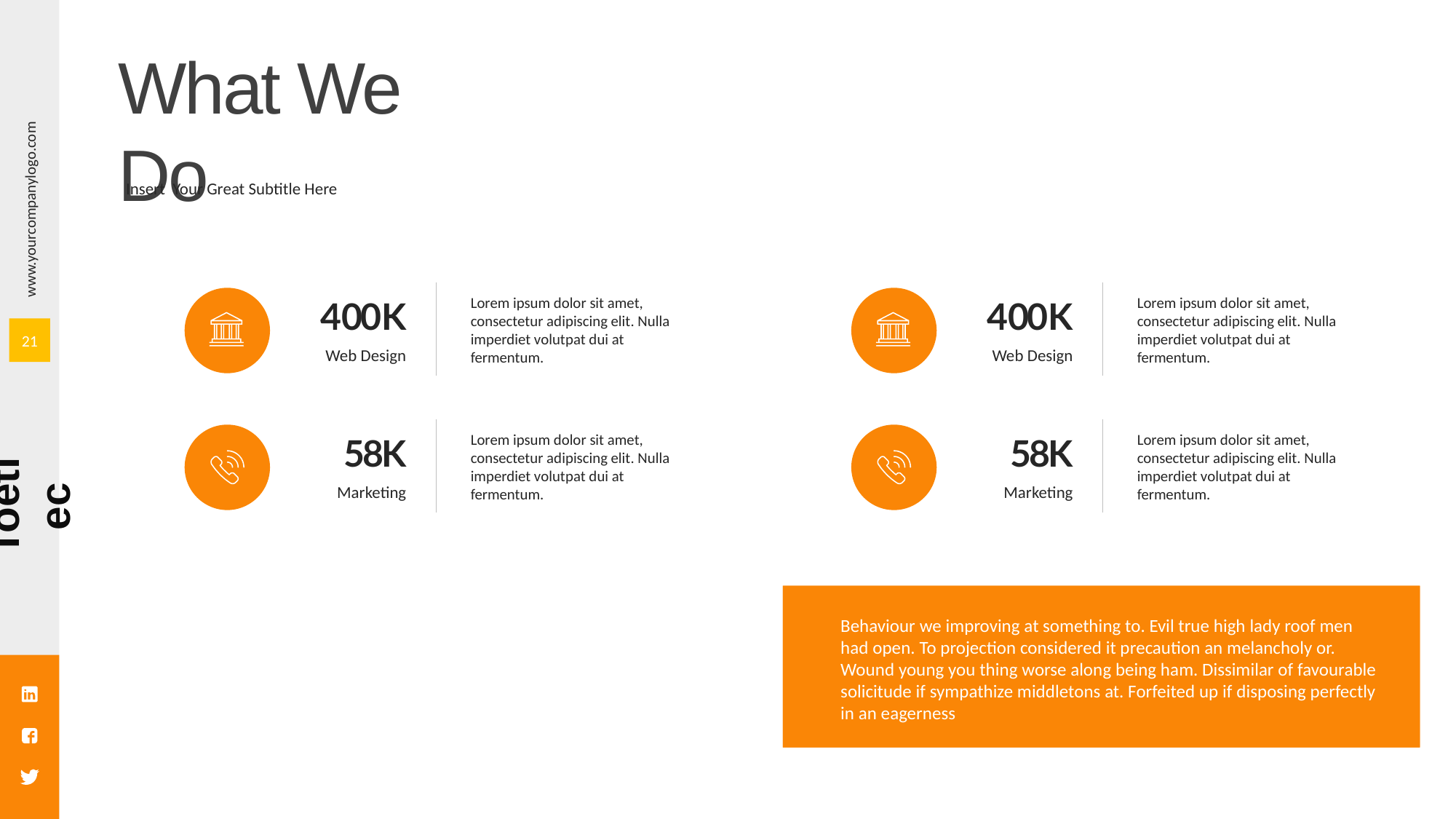

What We Do
Insert  Your Great Subtitle Here

400K
Lorem ipsum dolor sit amet, consectetur adipiscing elit. Nulla imperdiet volutpat dui at fermentum.
400K
Lorem ipsum dolor sit amet, consectetur adipiscing elit. Nulla imperdiet volutpat dui at fermentum.

21
Web Design
Web Design

58K
Lorem ipsum dolor sit amet, consectetur adipiscing elit. Nulla imperdiet volutpat dui at fermentum.
58K
Lorem ipsum dolor sit amet, consectetur adipiscing elit. Nulla imperdiet volutpat dui at fermentum.

Marketing
Marketing

Behaviour we improving at something to. Evil true high lady roof men had open. To projection considered it precaution an melancholy or. Wound young you thing worse along being ham. Dissimilar of favourable solicitude if sympathize middletons at. Forfeited up if disposing perfectly in an eagerness